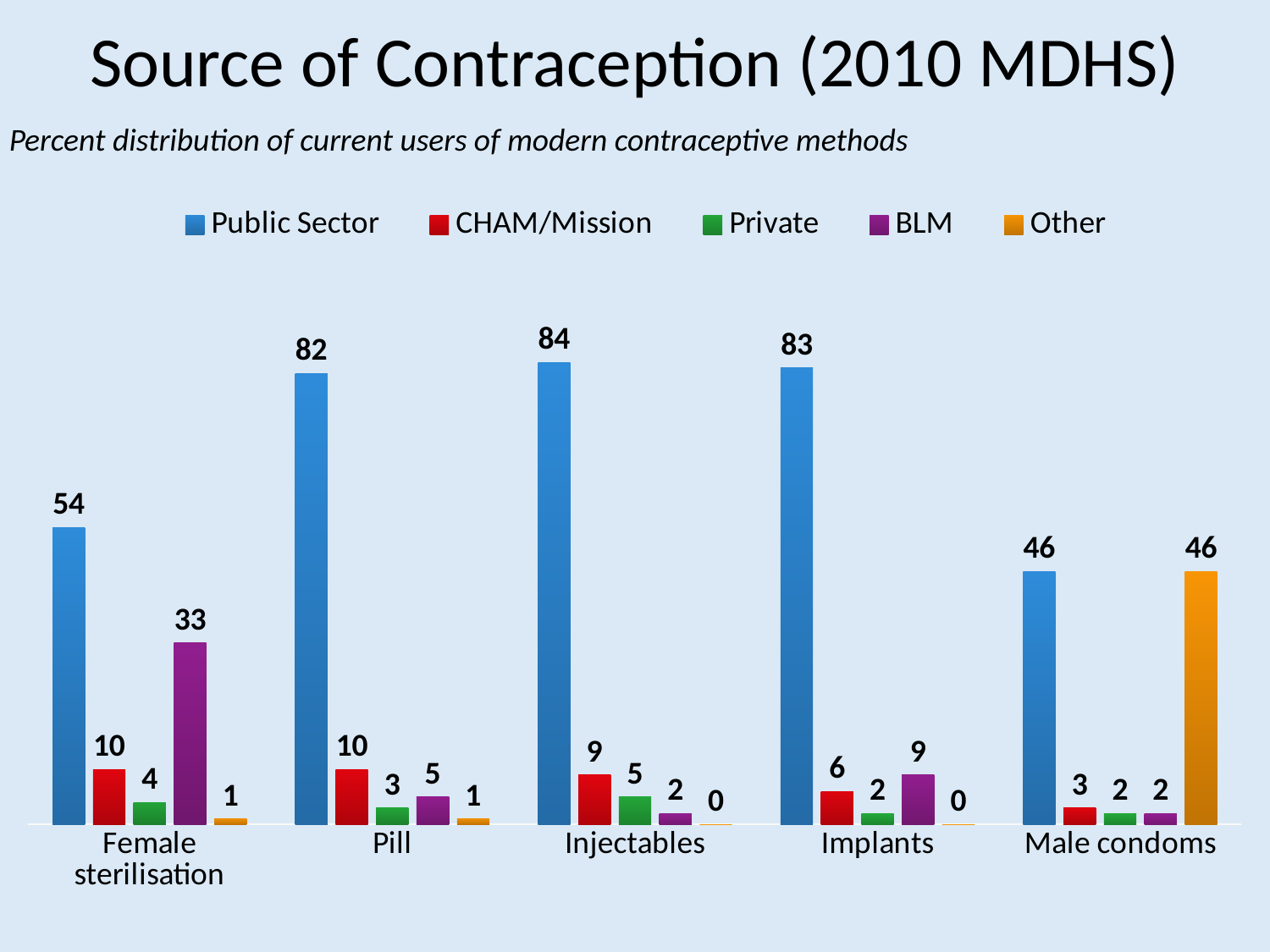

Source of Contraception (2010 MDHS)
Percent distribution of current users of modern contraceptive methods

### Chart

| Category | Public Sector | CHAM/Mission | Private | BLM | Other |
|---|---|---|---|---|---|
| Female sterilisation | 54.0 | 10.0 | 4.0 | 33.0 | 1.0 |
| Pill | 82.0 | 10.0 | 3.0 | 5.0 | 1.0 |
| Injectables | 84.0 | 9.0 | 5.0 | 2.0 | 0.0 |
| Implants | 83.0 | 6.0 | 2.0 | 9.0 | 0.0 |
| Male condoms | 46.0 | 3.0 | 2.0 | 2.0 | 46.0 |